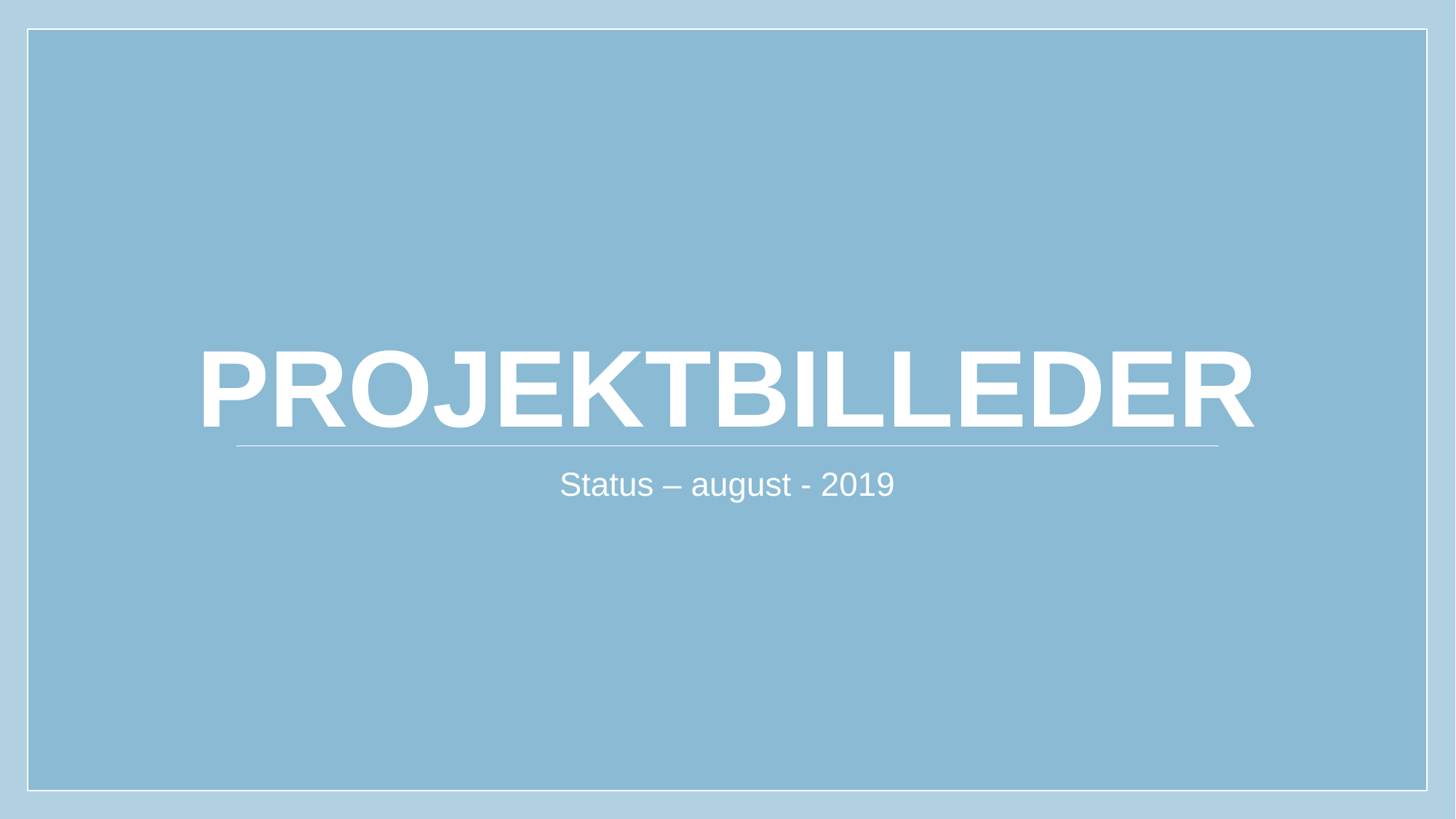

# Projektbilleder
Status – august - 2019